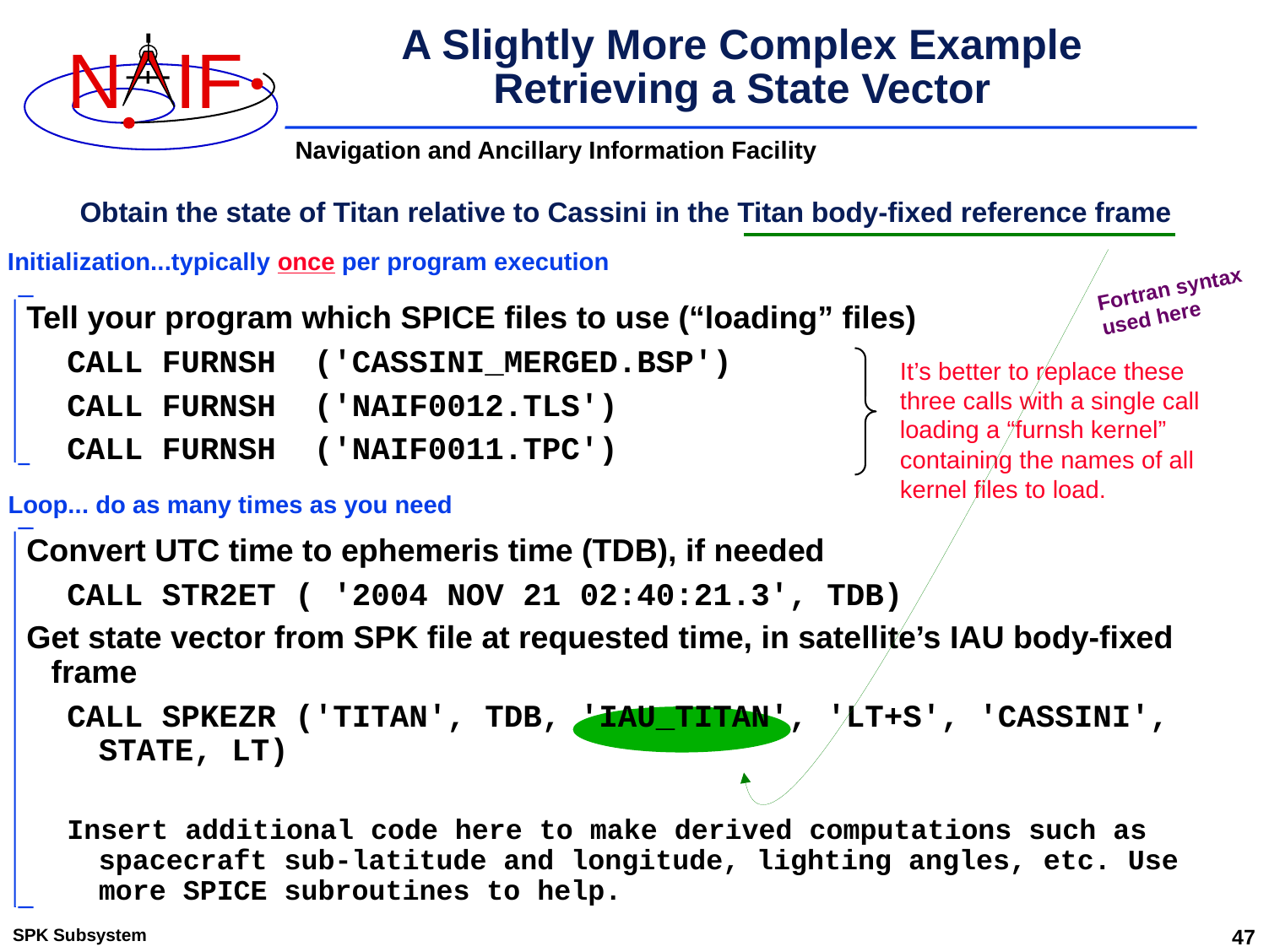

# A Slightly More Complex Example Retrieving a State Vector
Obtain the state of Titan relative to Cassini in the Titan body-fixed reference frame
Initialization...typically once per program execution

Fortran syntax used here
Tell your program which SPICE files to use (“loading” files)
CALL FURNSH  ('CASSINI_MERGED.BSP')
CALL FURNSH  ('NAIF0012.TLS')
CALL FURNSH  ('NAIF0011.TPC')

Convert UTC time to ephemeris time (TDB), if needed
CALL STR2ET ( '2004 NOV 21 02:40:21.3', TDB)
Get state vector from SPK file at requested time, in satellite’s IAU body-fixed frame
CALL SPKEZR ('TITAN', TDB, 'IAU_TITAN', 'LT+S', 'CASSINI', STATE, LT)

Insert additional code here to make derived computations such as spacecraft sub-latitude and longitude, lighting angles, etc. Use more SPICE subroutines to help.

It’s better to replace these three calls with a single call loading a “furnsh kernel” containing the names of all kernel files to load.
Loop... do as many times as you need

SPK Subsystem
47